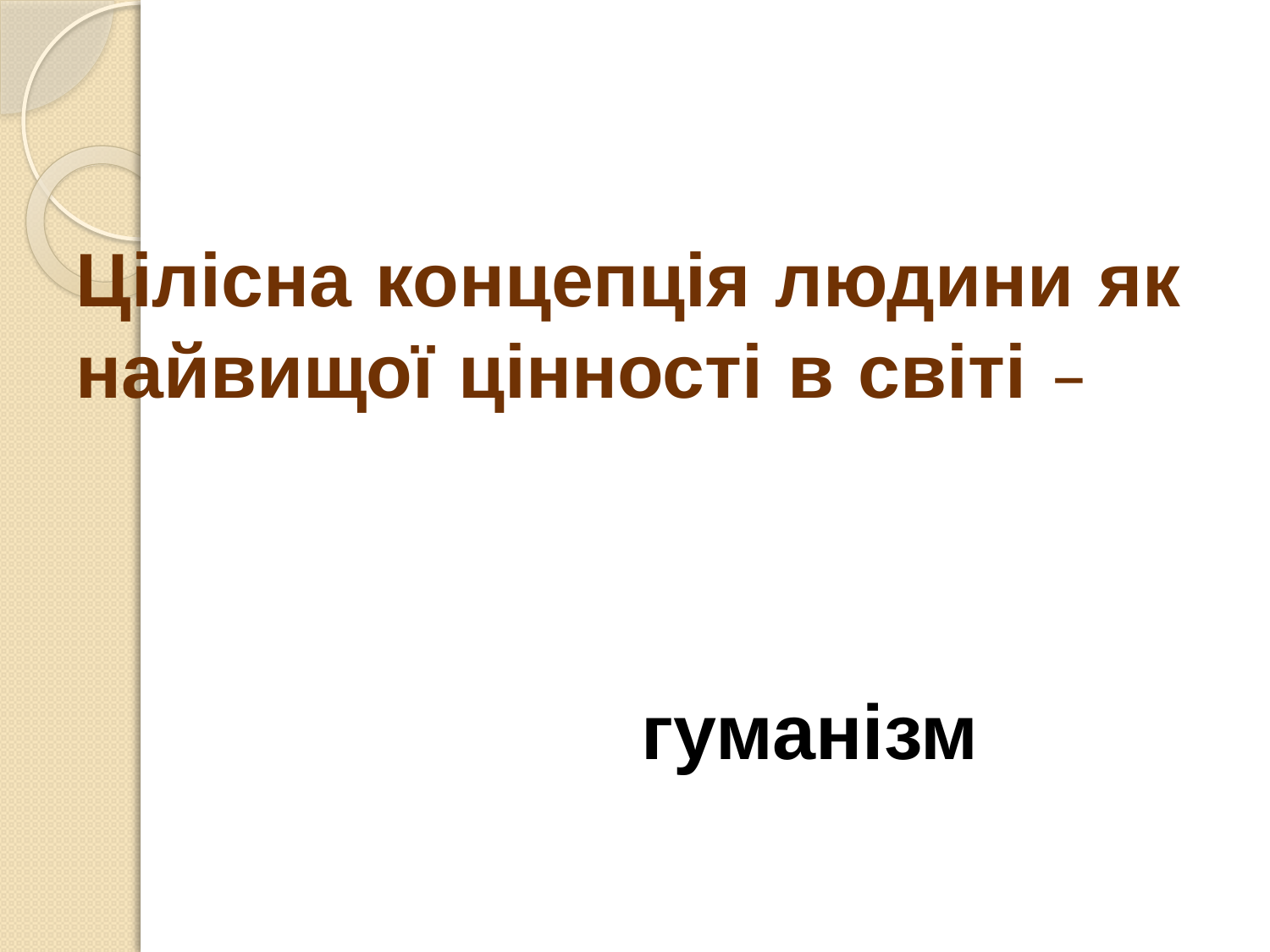

# Цілісна концепція людини як найвищої цінності в світі –
                      гуманізм